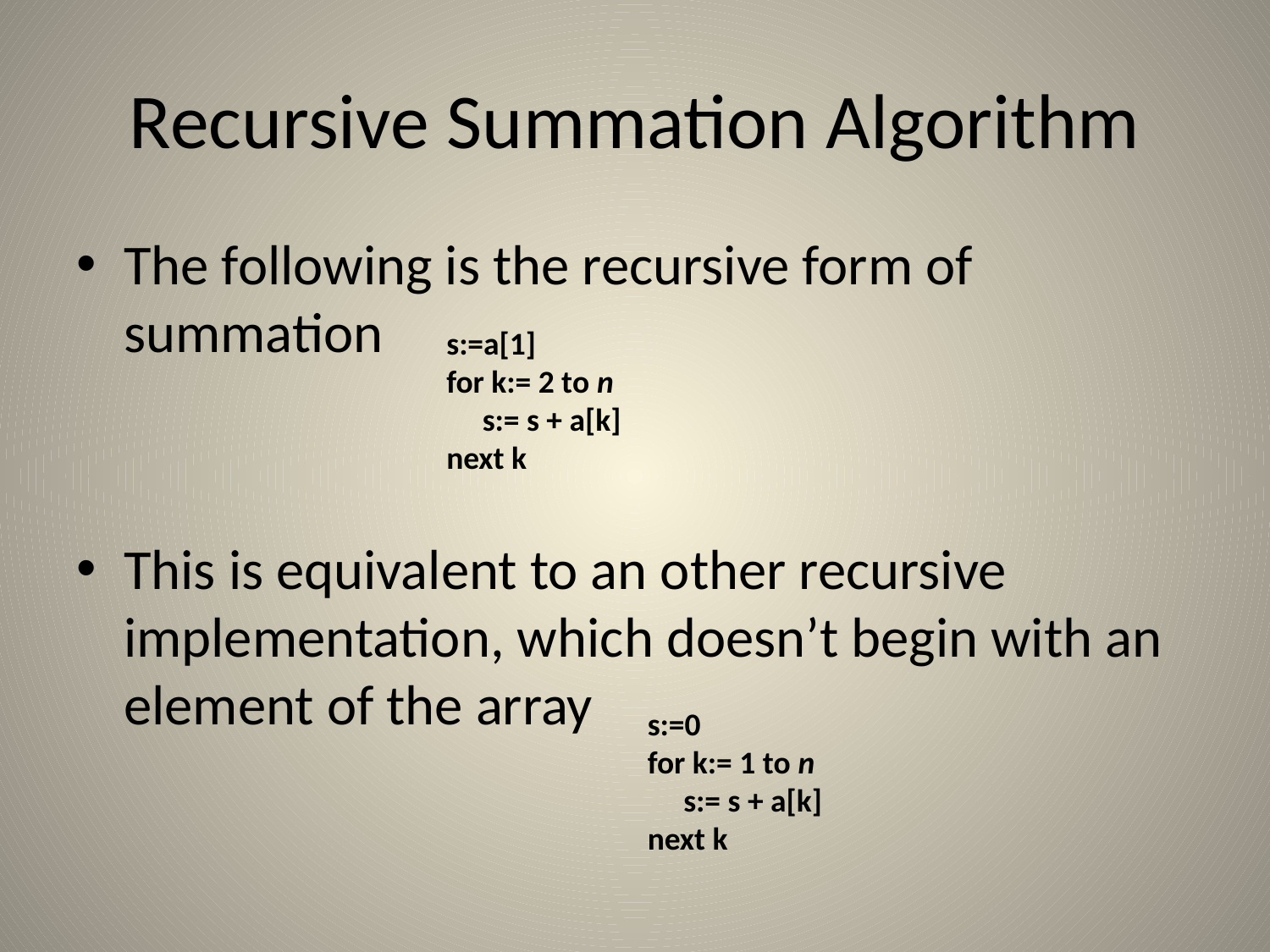

# Recursive Summation Algorithm
The following is the recursive form of summation

This is equivalent to an other recursive implementation, which doesn’t begin with an element of the array
s:=a[1]
for k:= 2 to n
     s:= s + a[k]
next k
s:=0
for k:= 1 to n
     s:= s + a[k]
next k